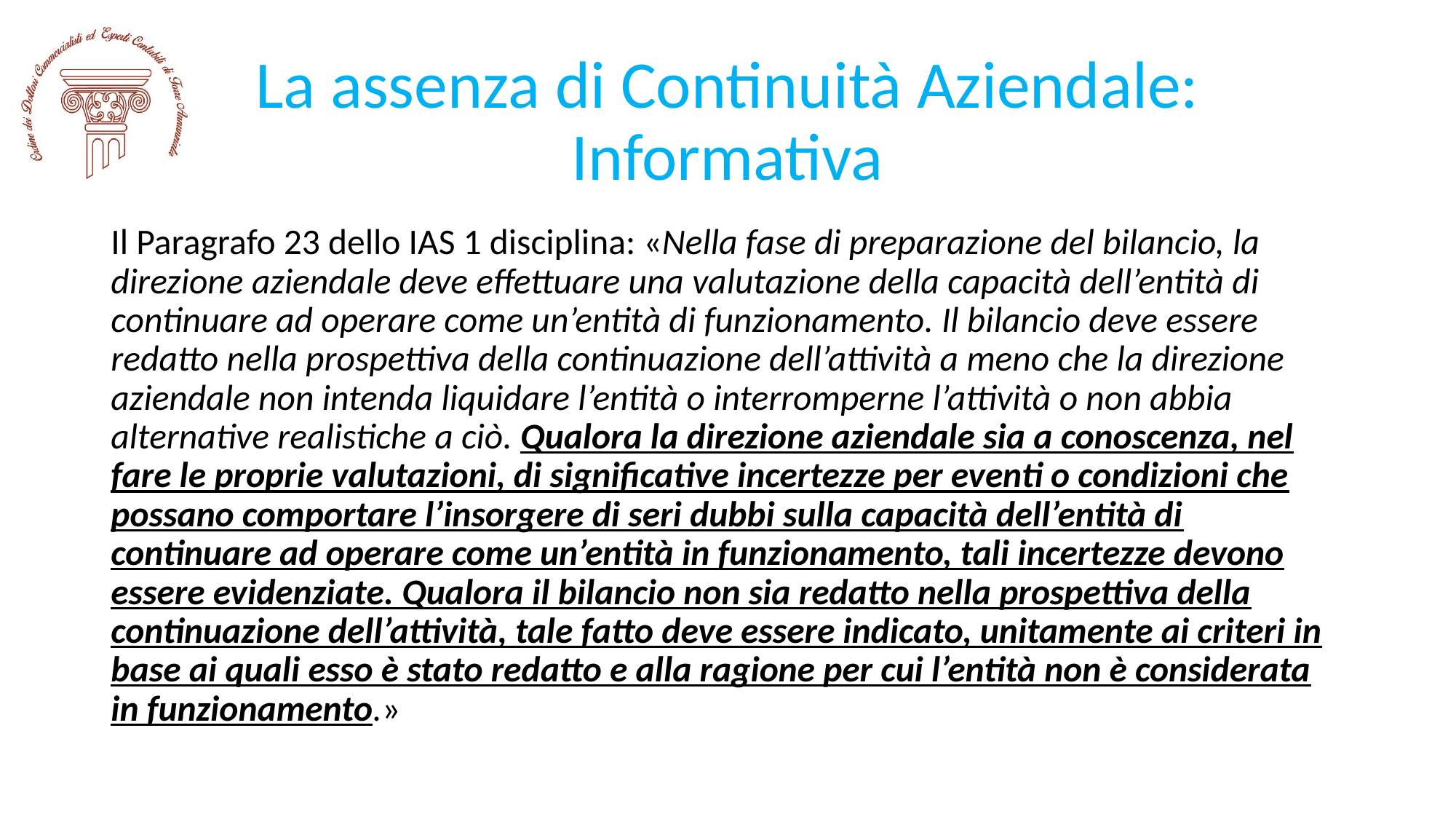

# La assenza di Continuità Aziendale: Informativa
Il Paragrafo 23 dello IAS 1 disciplina: «Nella fase di preparazione del bilancio, la direzione aziendale deve effettuare una valutazione della capacità dell’entità di continuare ad operare come un’entità di funzionamento. Il bilancio deve essere redatto nella prospettiva della continuazione dell’attività a meno che la direzione aziendale non intenda liquidare l’entità o interromperne l’attività o non abbia alternative realistiche a ciò. Qualora la direzione aziendale sia a conoscenza, nel fare le proprie valutazioni, di significative incertezze per eventi o condizioni che possano comportare l’insorgere di seri dubbi sulla capacità dell’entità di continuare ad operare come un’entità in funzionamento, tali incertezze devono essere evidenziate. Qualora il bilancio non sia redatto nella prospettiva della continuazione dell’attività, tale fatto deve essere indicato, unitamente ai criteri in base ai quali esso è stato redatto e alla ragione per cui l’entità non è considerata in funzionamento.»